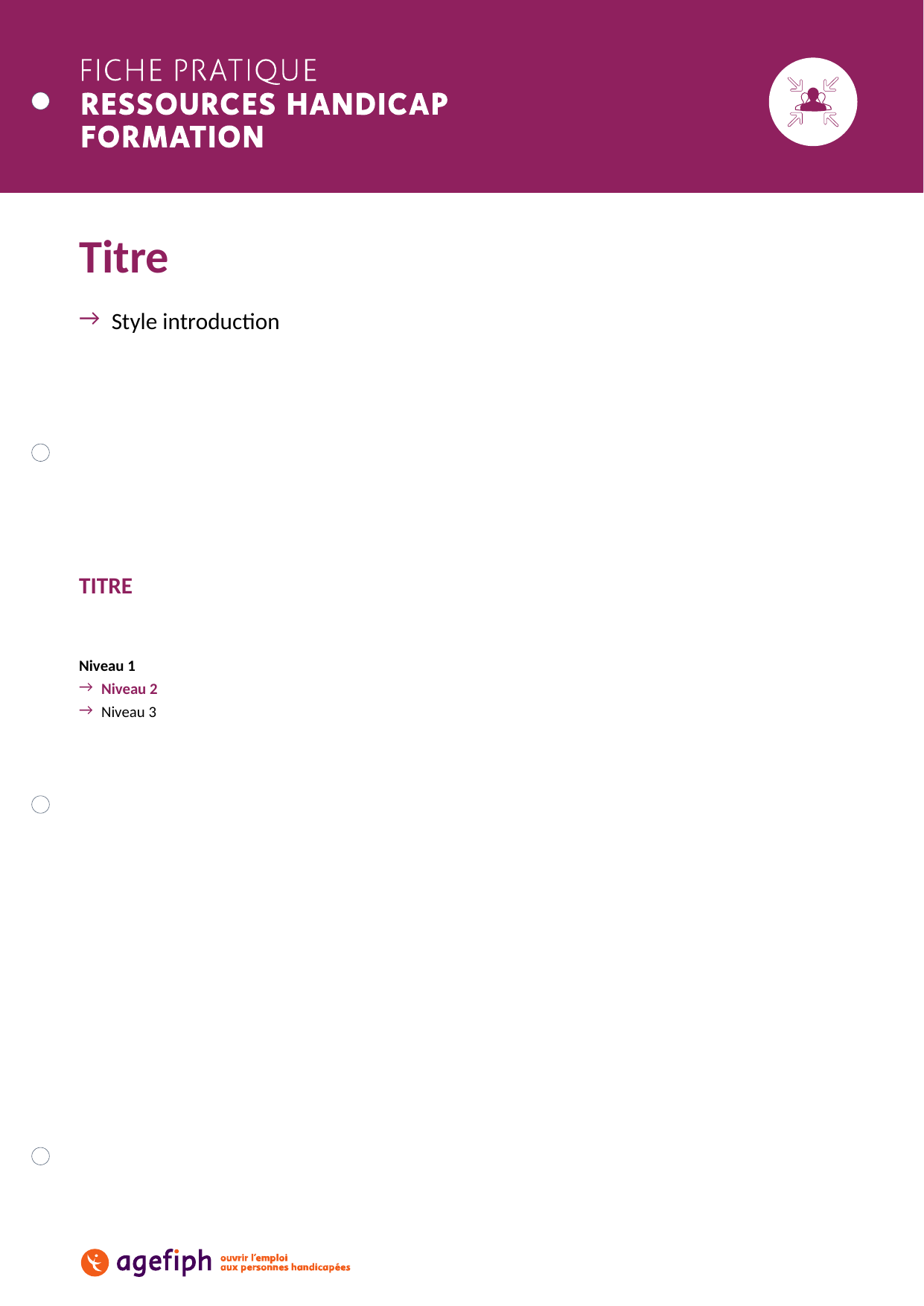

# Titre
Style introduction
Titre
Niveau 1
Niveau 2
Niveau 3